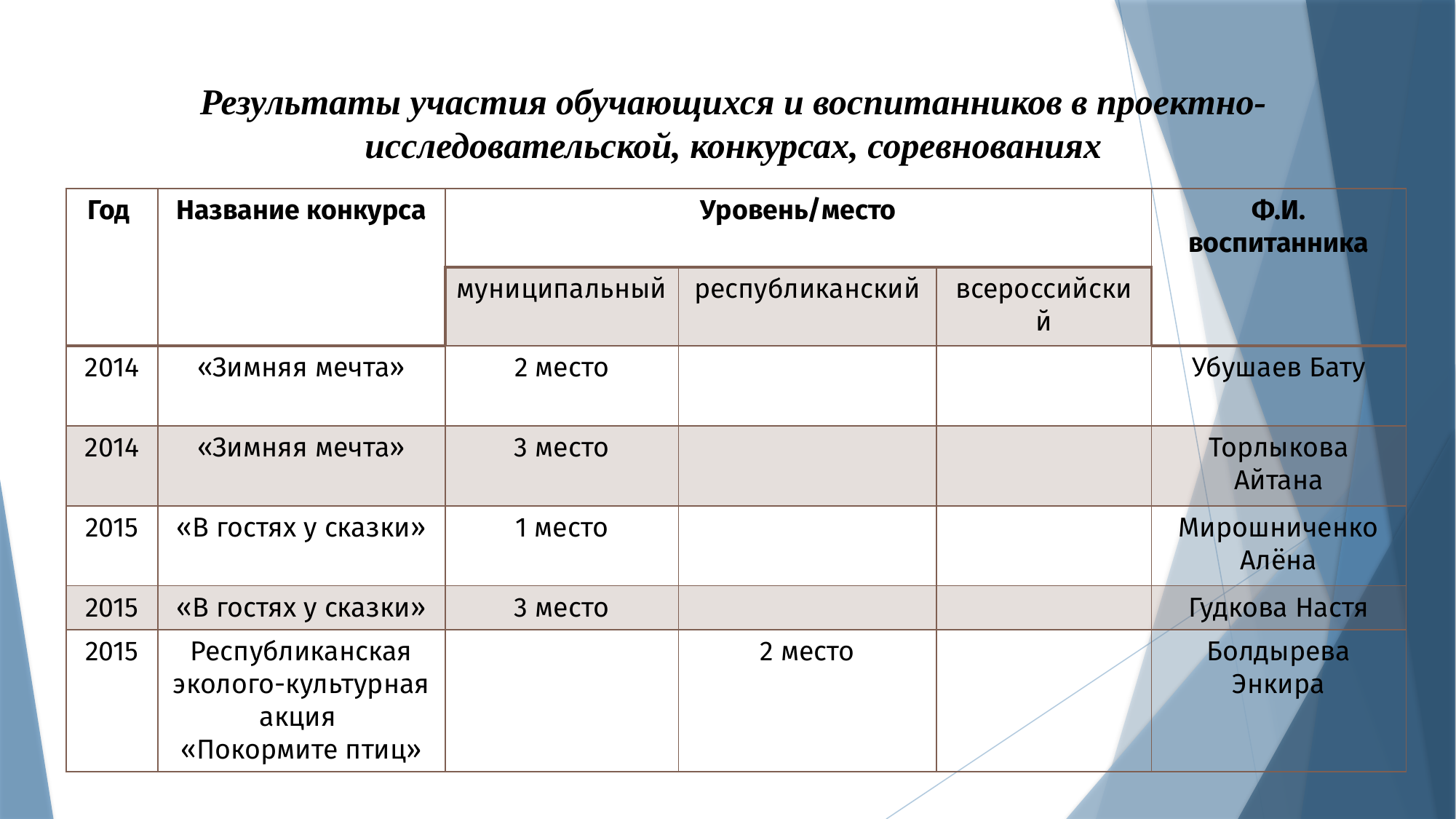

Результаты участия обучающихся и воспитанников в проектно-исследовательской, конкурсах, соревнованиях
| Год | Название конкурса | Уровень/место |  |  | Ф.И. воспитанника |
| --- | --- | --- | --- | --- | --- |
|  |  | муниципальный | республиканский | всероссийский |  |
| 2014 | «Зимняя мечта» | 2 место |  |  | Убушаев Бату |
| 2014 | «Зимняя мечта» | 3 место |  |  | Торлыкова Айтана |
| 2015 | «В гостях у сказки» | 1 место |  |  | Мирошниченко Алёна |
| 2015 | «В гостях у сказки» | 3 место |  |  | Гудкова Настя |
| 2015 | Республиканская эколого-культурная акция «Покормите птиц» |  | 2 место |  | Болдырева Энкира |